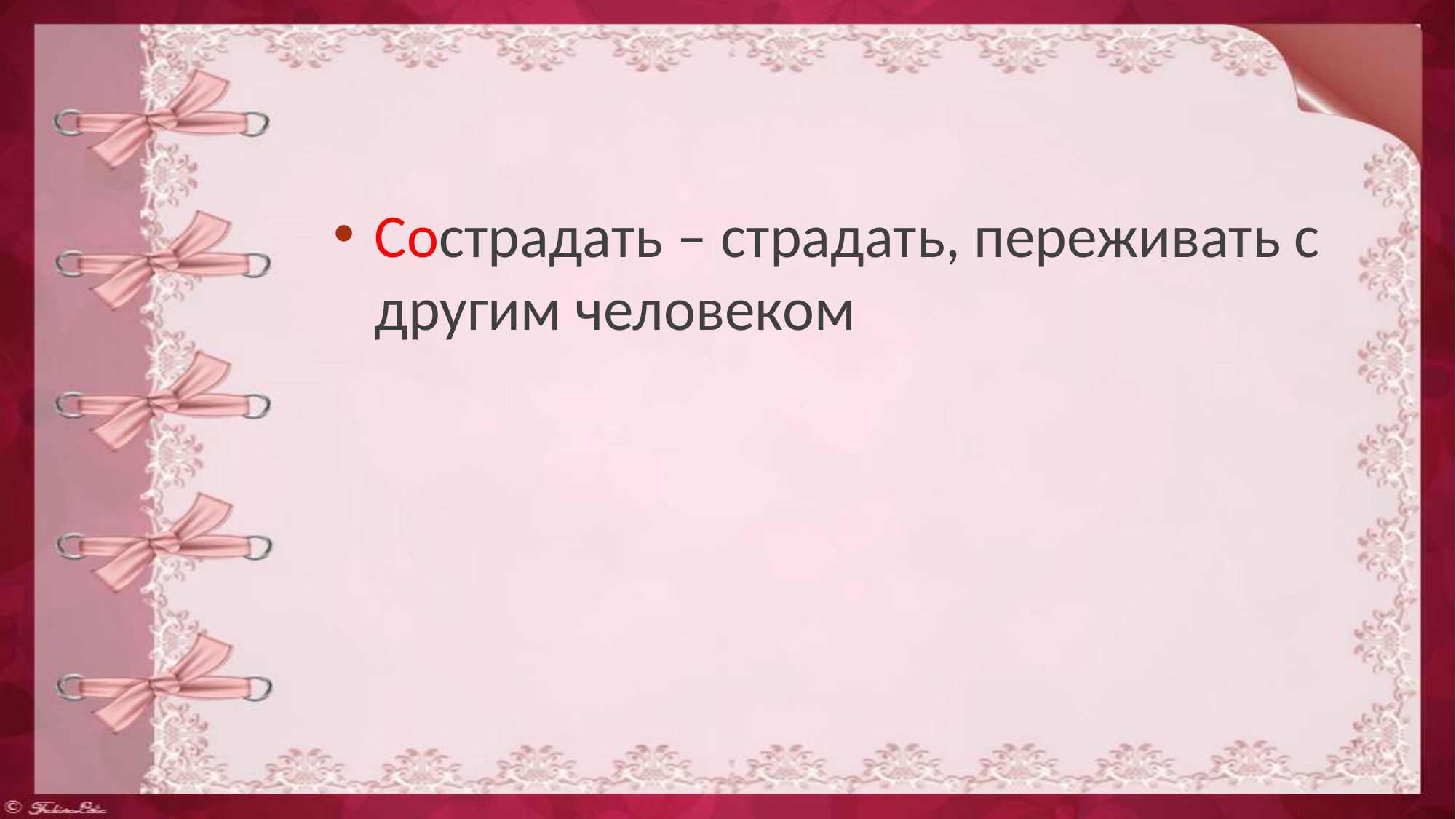

Сострадать – страдать, переживать с другим человеком